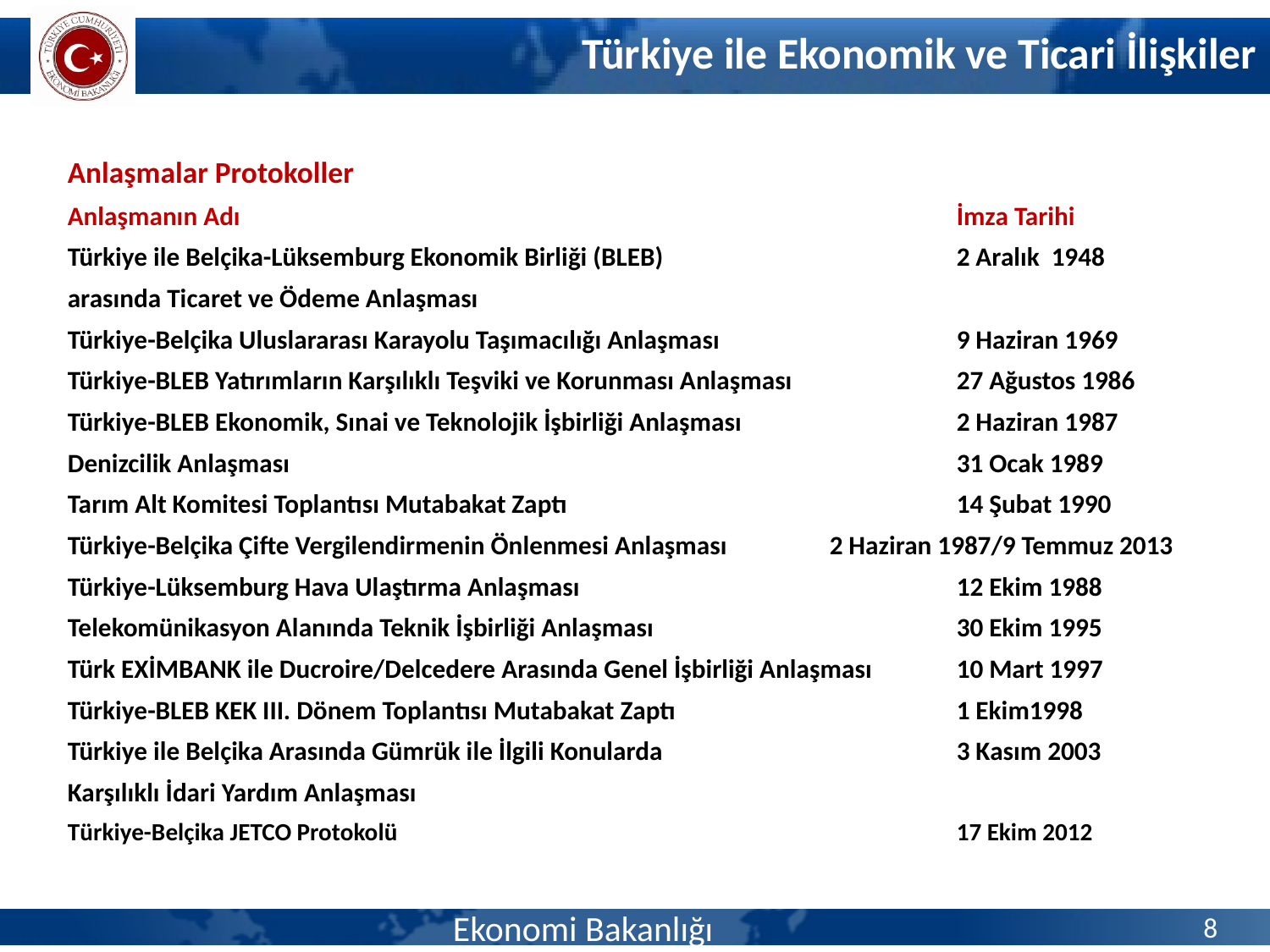

# Türkiye ile Ekonomik ve Ticari İlişkiler
Anlaşmalar Protokoller
Anlaşmanın Adı						İmza Tarihi
Türkiye ile Belçika-Lüksemburg Ekonomik Birliği (BLEB) 			2 Aralık  1948
arasında Ticaret ve Ödeme Anlaşması
Türkiye-Belçika Uluslararası Karayolu Taşımacılığı Anlaşması		9 Haziran 1969
Türkiye-BLEB Yatırımların Karşılıklı Teşviki ve Korunması Anlaşması		27 Ağustos 1986
Türkiye-BLEB Ekonomik, Sınai ve Teknolojik İşbirliği Anlaşması		2 Haziran 1987
Denizcilik Anlaşması						31 Ocak 1989
Tarım Alt Komitesi Toplantısı Mutabakat Zaptı 				14 Şubat 1990
Türkiye-Belçika Çifte Vergilendirmenin Önlenmesi Anlaşması	2 Haziran 1987/9 Temmuz 2013
Türkiye-Lüksemburg Hava Ulaştırma Anlaşması			12 Ekim 1988
Telekomünikasyon Alanında Teknik İşbirliği Anlaşması 			30 Ekim 1995
Türk EXİMBANK ile Ducroire/Delcedere Arasında Genel İşbirliği Anlaşması 	10 Mart 1997
Türkiye-BLEB KEK III. Dönem Toplantısı Mutabakat Zaptı			1 Ekim1998
Türkiye ile Belçika Arasında Gümrük ile İlgili Konularda 			3 Kasım 2003
Karşılıklı İdari Yardım Anlaşması
Türkiye-Belçika JETCO Protokolü 					17 Ekim 2012
Ekonomi Bakanlığı
8